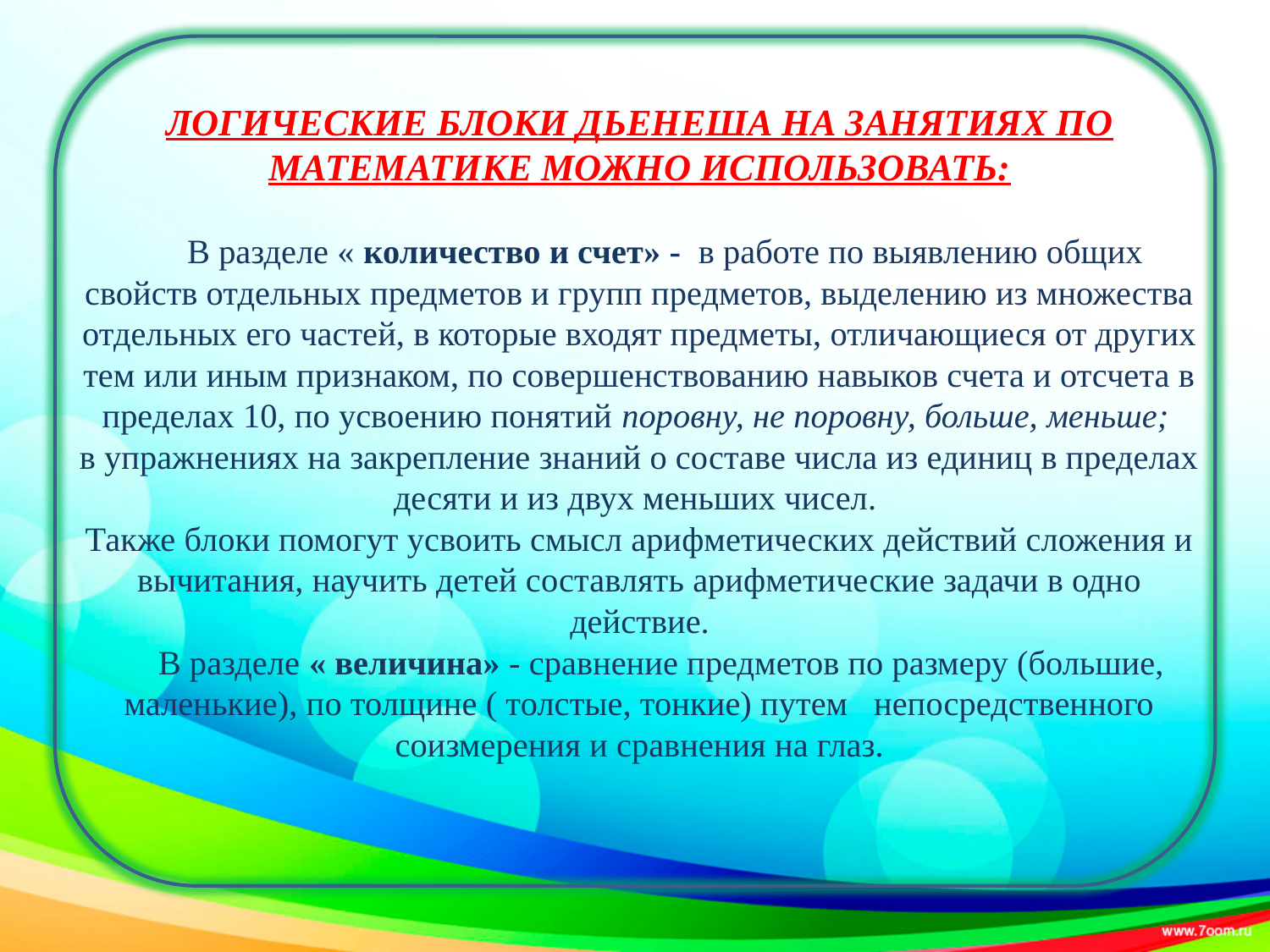

# ЛОГИЧЕСКИЕ БЛОКИ ДЬЕНЕША НА ЗАНЯТИЯХ ПО МАТЕМАТИКЕ МОЖНО ИСПОЛЬЗОВАТЬ: В разделе « количество и счет» -  в работе по выявлению общих свойств отдельных предметов и групп предметов, выделению из множества отдельных его частей, в которые входят предметы, отличающиеся от других тем или иным признаком, по совершенствованию навыков счета и отсчета в пределах 10, по усвоению понятий поровну, не поровну, больше, меньше; в упражнениях на закрепление знаний о составе числа из единиц в пределах десяти и из двух меньших чисел. Также блоки помогут усвоить смысл арифметических действий сложения и вычитания, научить детей составлять арифметические задачи в одно действие. В разделе « величина» - сравнение предметов по размеру (большие, маленькие), по толщине ( толстые, тонкие) путем   непосредственного соизмерения и сравнения на глаз.